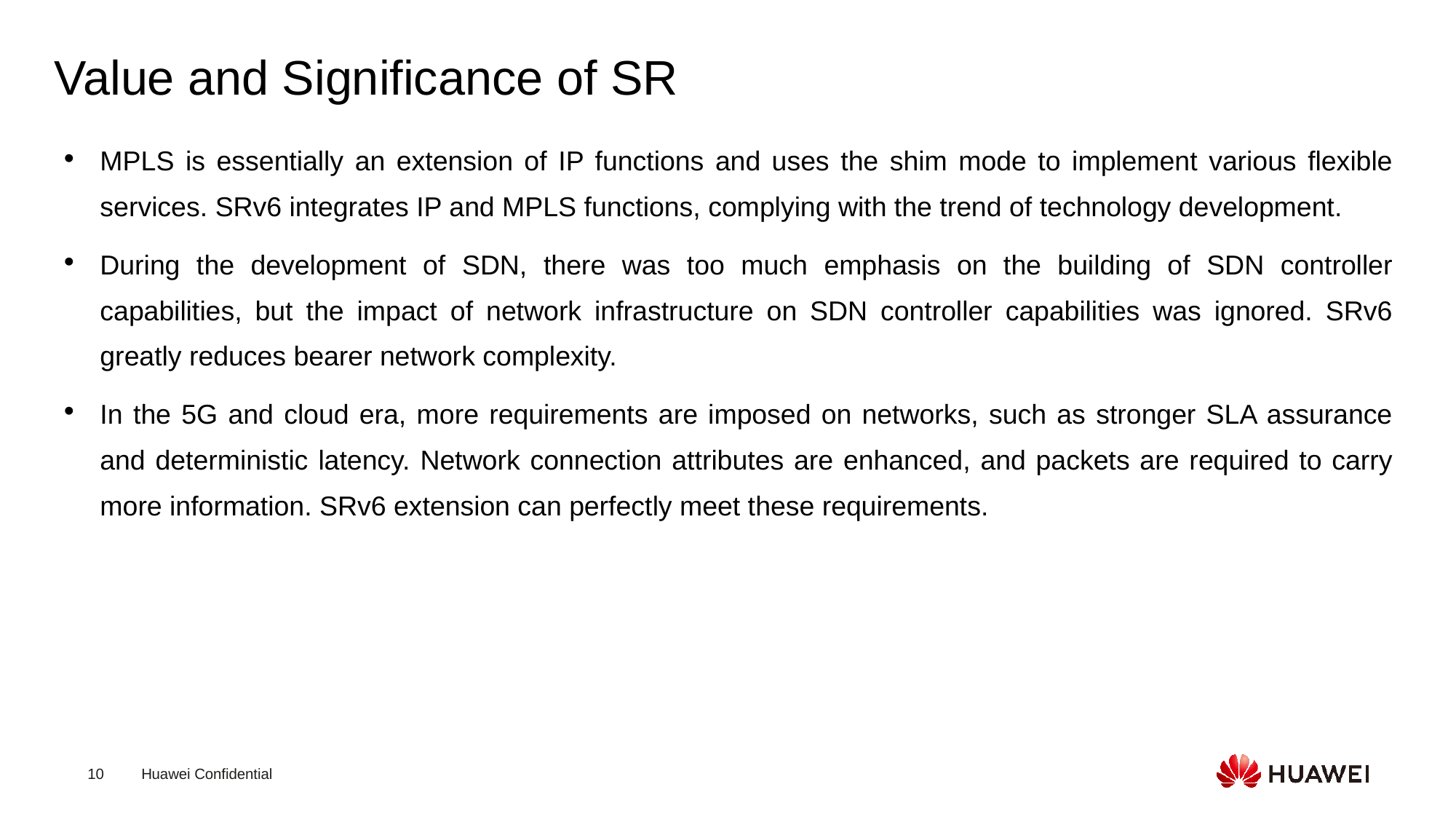

# Value and Significance of SR
MPLS is essentially an extension of IP functions and uses the shim mode to implement various flexible services. SRv6 integrates IP and MPLS functions, complying with the trend of technology development.
During the development of SDN, there was too much emphasis on the building of SDN controller capabilities, but the impact of network infrastructure on SDN controller capabilities was ignored. SRv6 greatly reduces bearer network complexity.
In the 5G and cloud era, more requirements are imposed on networks, such as stronger SLA assurance and deterministic latency. Network connection attributes are enhanced, and packets are required to carry more information. SRv6 extension can perfectly meet these requirements.